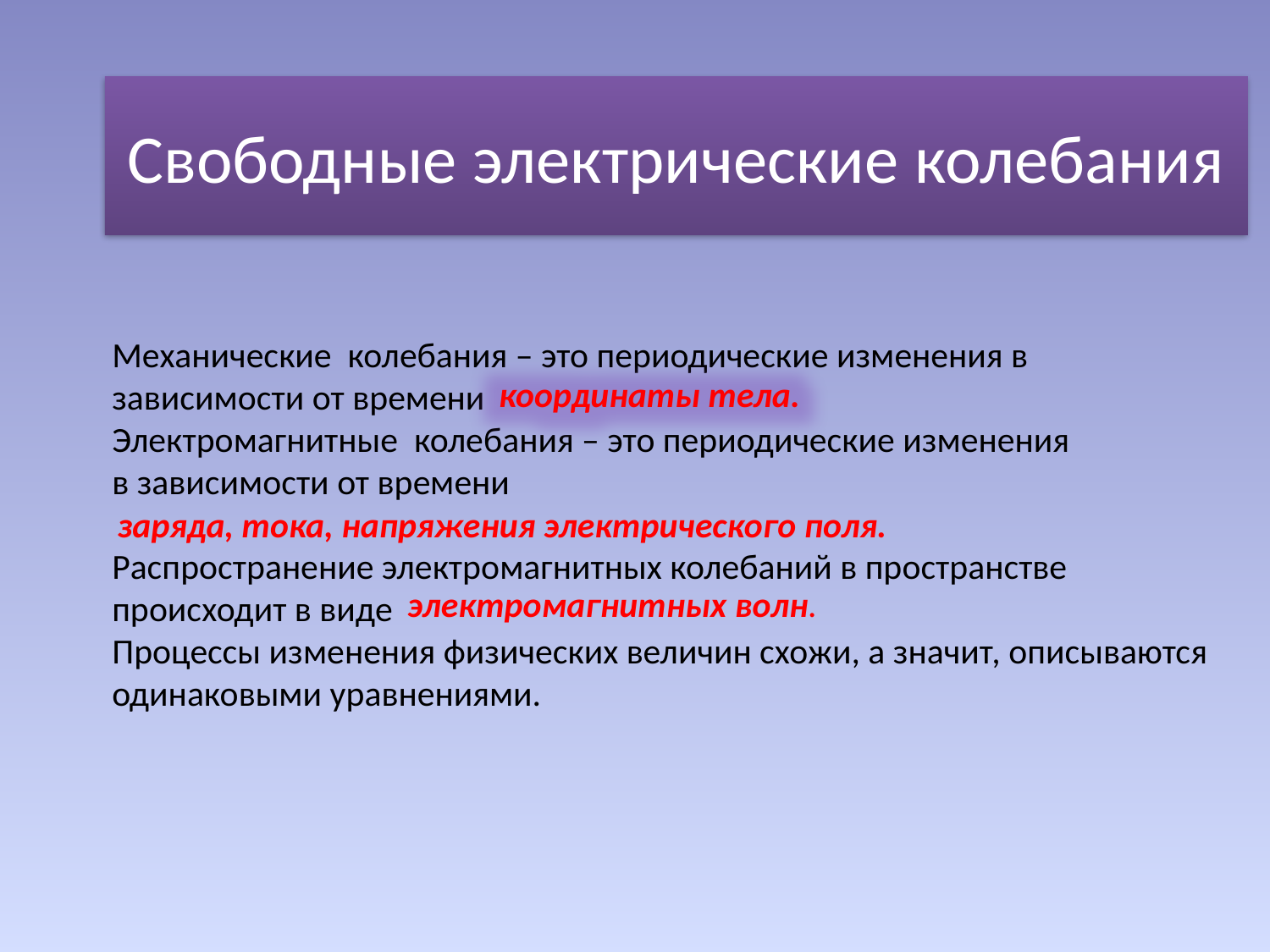

# Свободные электрические колебания
Механические  колебания – это периодические изменения в
зависимости от времени
Электромагнитные  колебания – это периодические изменения
в зависимости от времени

Распространение электромагнитных колебаний в пространстве
происходит в виде
Процессы изменения физических величин схожи, а значит, описываются
одинаковыми уравнениями.
координаты тела.

заряда, тока, напряжения электрического поля.
электромагнитных волн.